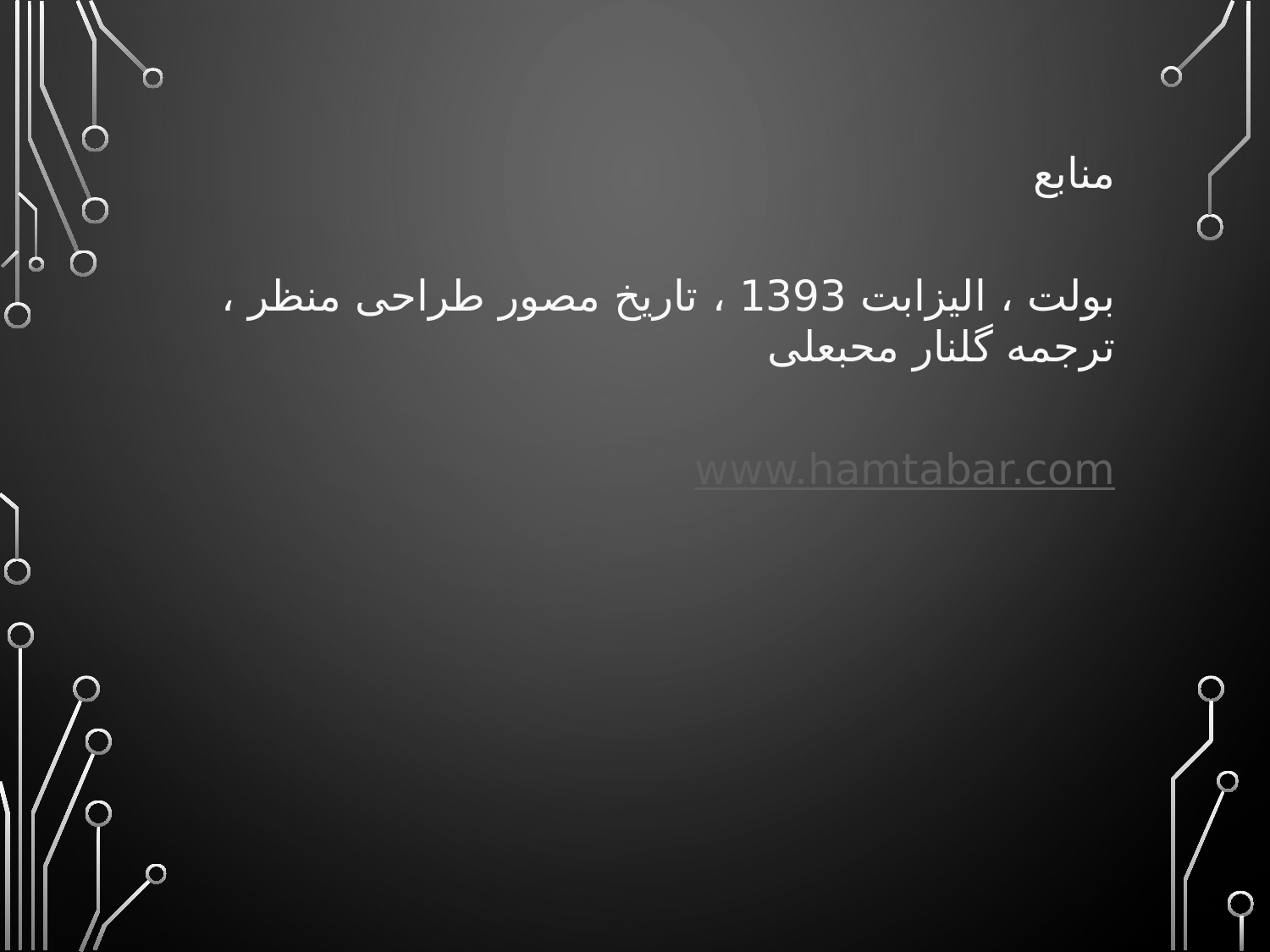

منابع

بولت ، الیزابت 1393 ، تاریخ مصور طراحی منظر ، ترجمه گلنار محبعلی

www.hamtabar.com